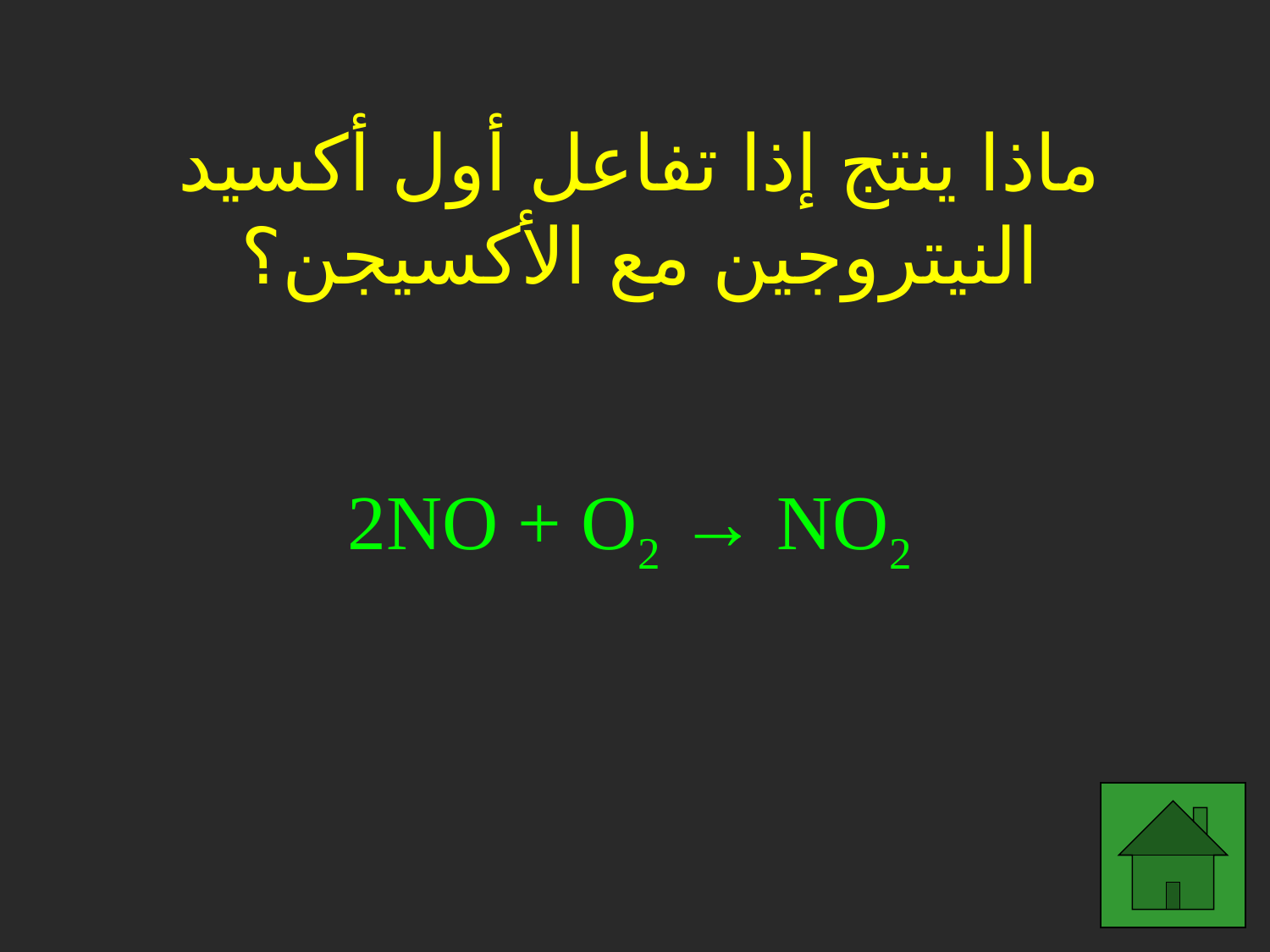

# ماذا ينتج إذا تفاعل أول أكسيد النيتروجين مع الأكسيجن؟
2NO + O2 → NO2